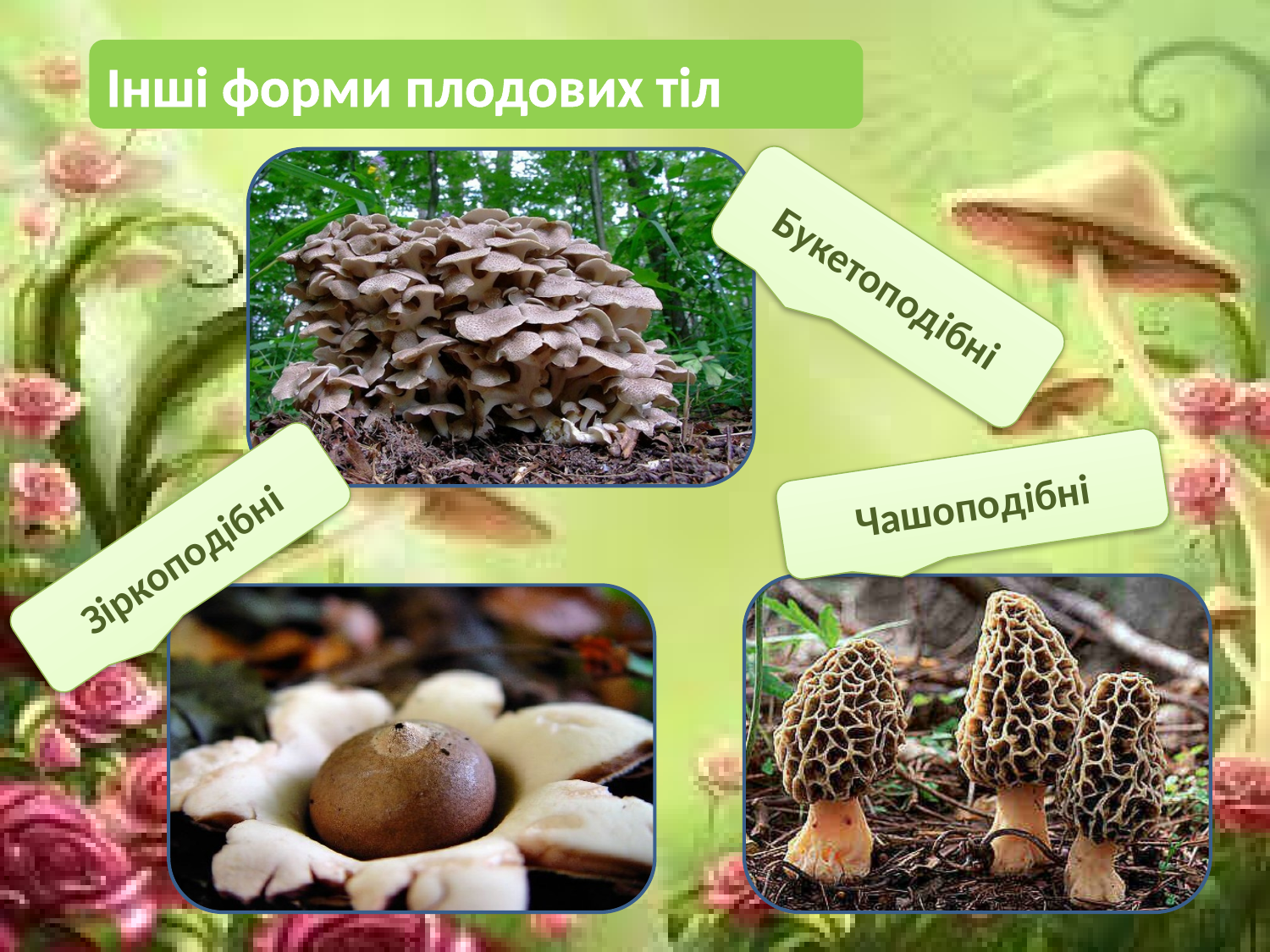

Інші форми плодових тіл

Букетоподібні
Чашоподібні
Зіркоподібні